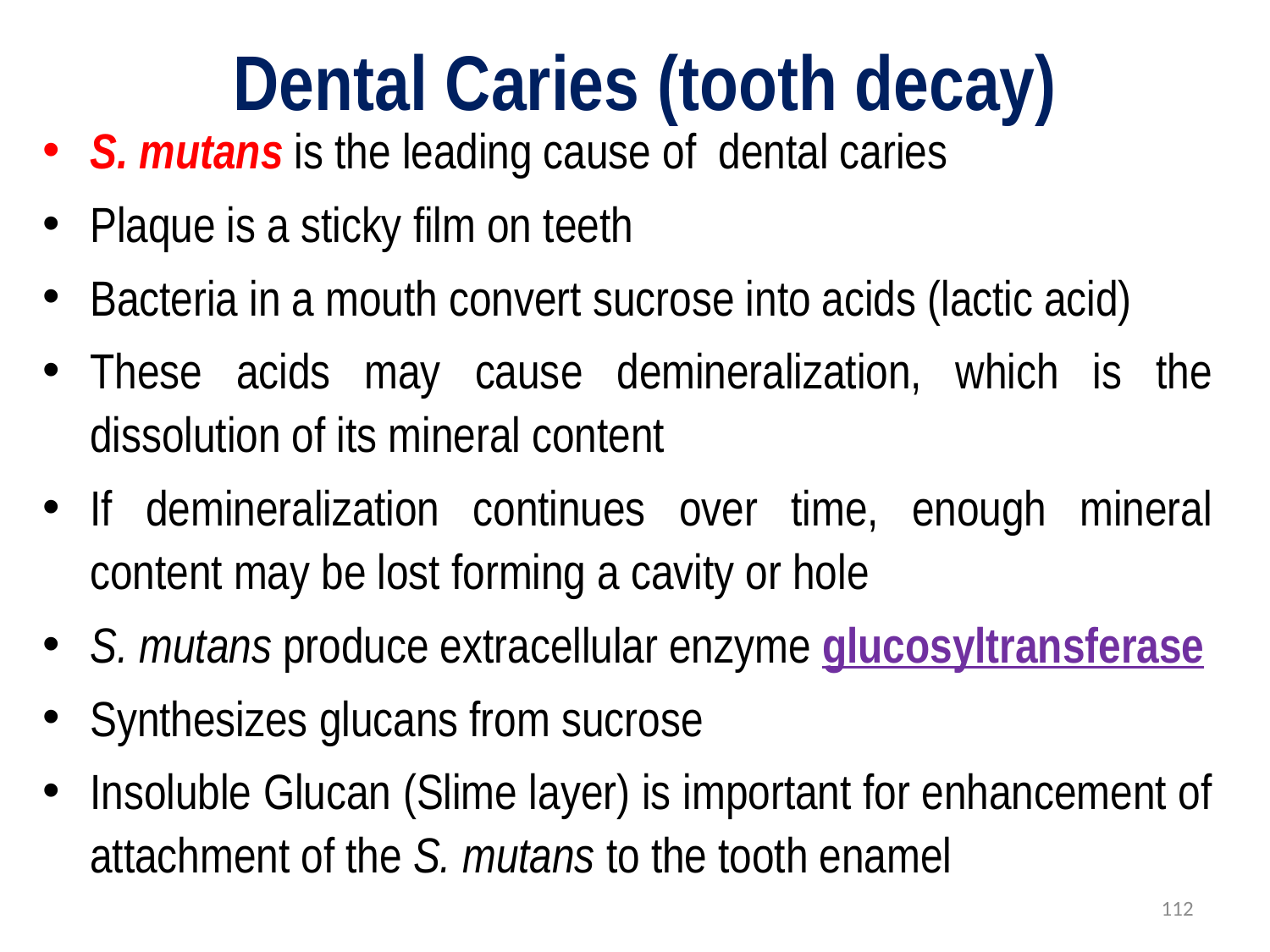

# Dental Caries (tooth decay)
S. mutans is the leading cause of  dental caries
Plaque is a sticky film on teeth
Bacteria in a mouth convert sucrose into acids (lactic acid)
These acids may cause demineralization, which is the dissolution of its mineral content
If demineralization continues over time, enough mineral content may be lost forming a cavity or hole
S. mutans produce extracellular enzyme glucosyltransferase
Synthesizes glucans from sucrose
Insoluble Glucan (Slime layer) is important for enhancement of attachment of the S. mutans to the tooth enamel

112